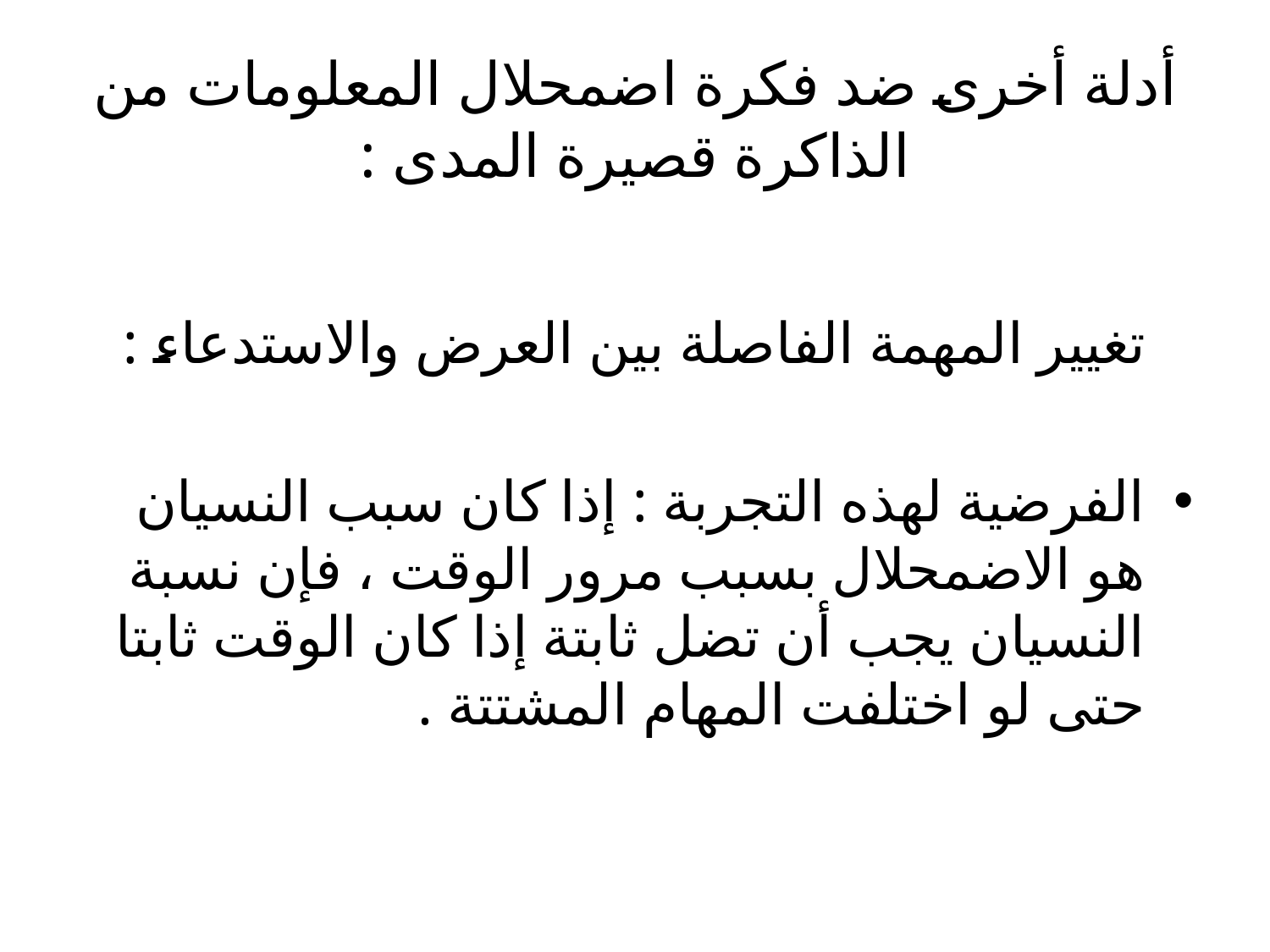

# أدلة أخرى ضد فكرة اضمحلال المعلومات من الذاكرة قصيرة المدى :

تغيير المهمة الفاصلة بين العرض والاستدعاء :

الفرضية لهذه التجربة : إذا كان سبب النسيان هو الاضمحلال بسبب مرور الوقت ، فإن نسبة النسيان يجب أن تضل ثابتة إذا كان الوقت ثابتا حتى لو اختلفت المهام المشتتة .